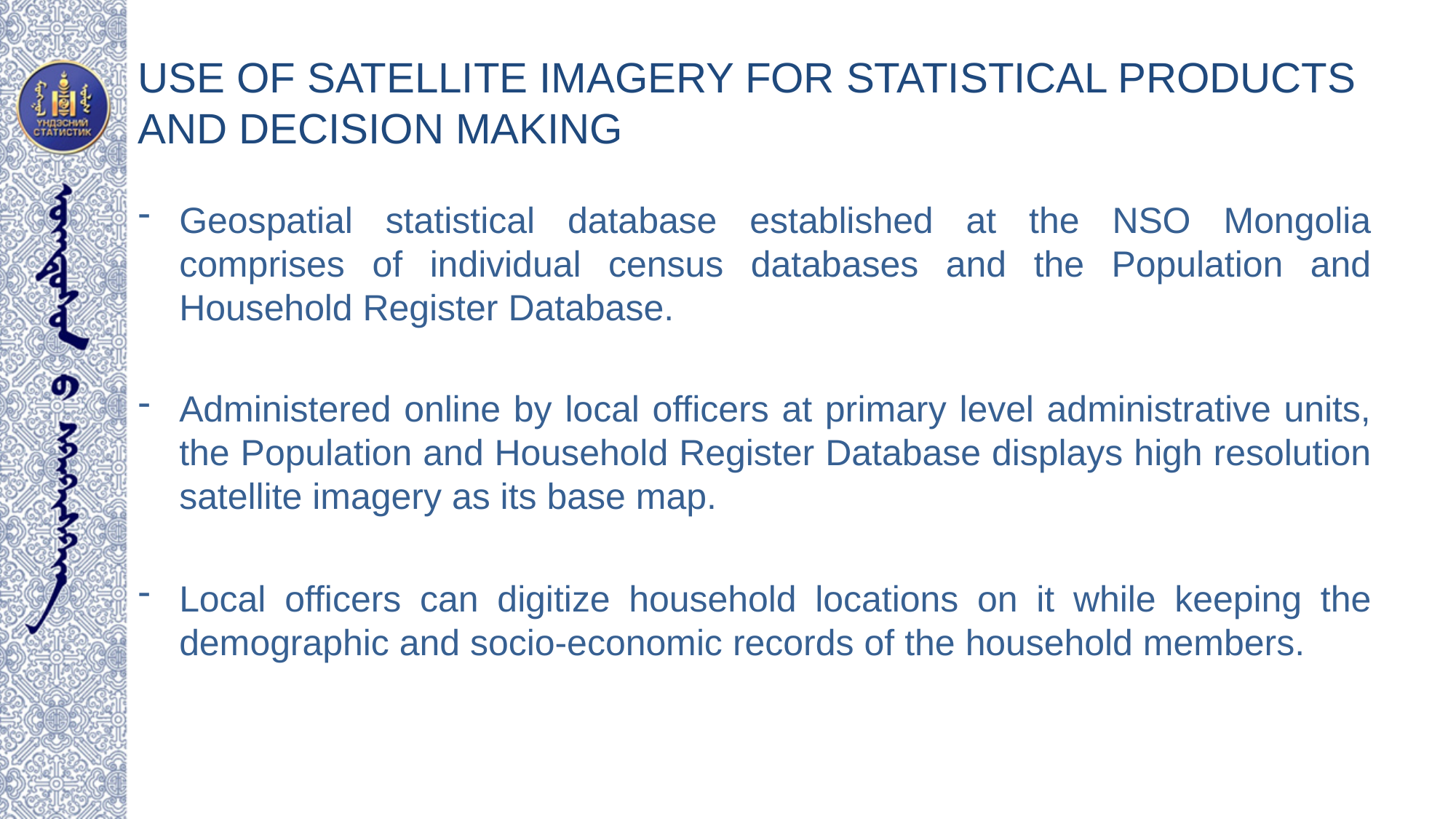

# USE OF SATELLITE IMAGERY FOR STATISTICAL PRODUCTS AND DECISION MAKING
Geospatial statistical database established at the NSO Mongolia comprises of individual census databases and the Population and Household Register Database.

Administered online by local officers at primary level administrative units, the Population and Household Register Database displays high resolution satellite imagery as its base map.

Local officers can digitize household locations on it while keeping the demographic and socio-economic records of the household members.